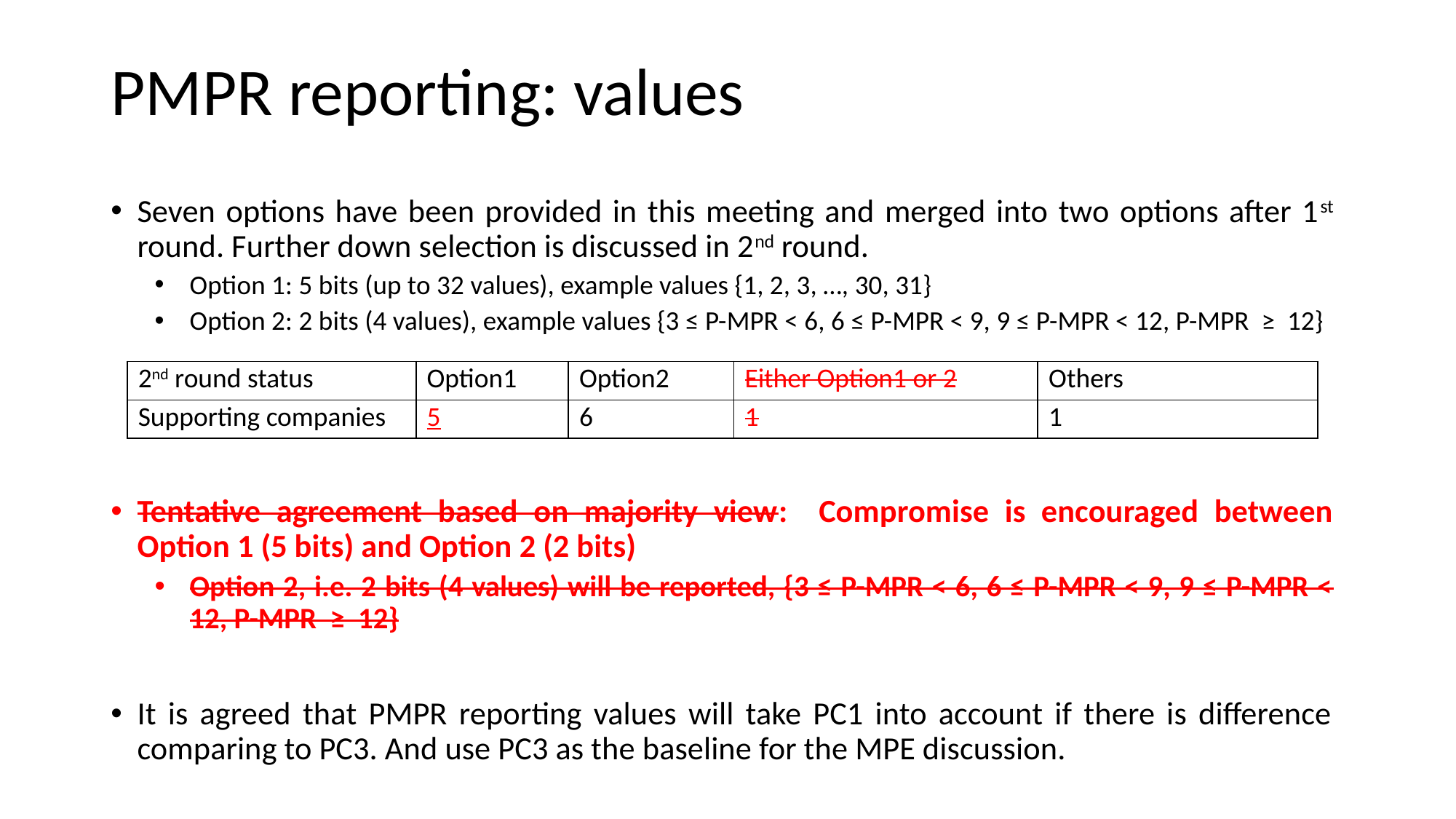

# PMPR reporting: values
Seven options have been provided in this meeting and merged into two options after 1st round. Further down selection is discussed in 2nd round.
Option 1: 5 bits (up to 32 values), example values {1, 2, 3, …, 30, 31}
Option 2: 2 bits (4 values), example values {3 ≤ P-MPR < 6, 6 ≤ P-MPR < 9, 9 ≤ P-MPR < 12, P-MPR  ≥  12}

Tentative agreement based on majority view:  Compromise is encouraged between Option 1 (5 bits) and Option 2 (2 bits)
Option 2, i.e. 2 bits (4 values) will be reported, {3 ≤ P-MPR < 6, 6 ≤ P-MPR < 9, 9 ≤ P-MPR < 12, P-MPR  ≥  12}

It is agreed that PMPR reporting values will take PC1 into account if there is difference comparing to PC3. And use PC3 as the baseline for the MPE discussion.
| 2nd round status | Option1 | Option2 | Either Option1 or 2 | Others |
| --- | --- | --- | --- | --- |
| Supporting companies | 5 | 6 | 1 | 1 |